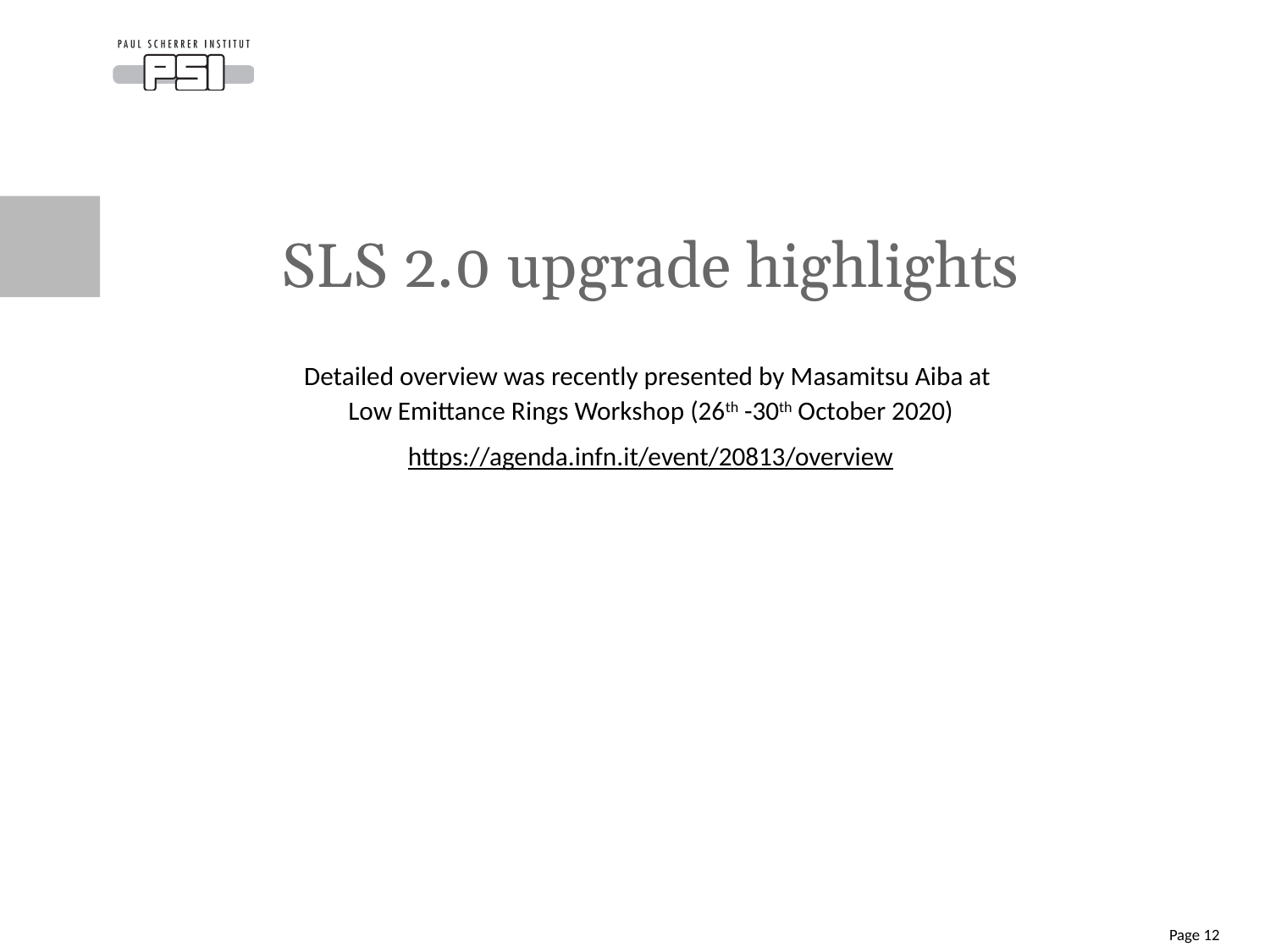

# SLS 2.0 upgrade highlights
Detailed overview was recently presented by Masamitsu Aiba at
Low Emittance Rings Workshop (26th -30th October 2020)
https://agenda.infn.it/event/20813/overview

Page 12